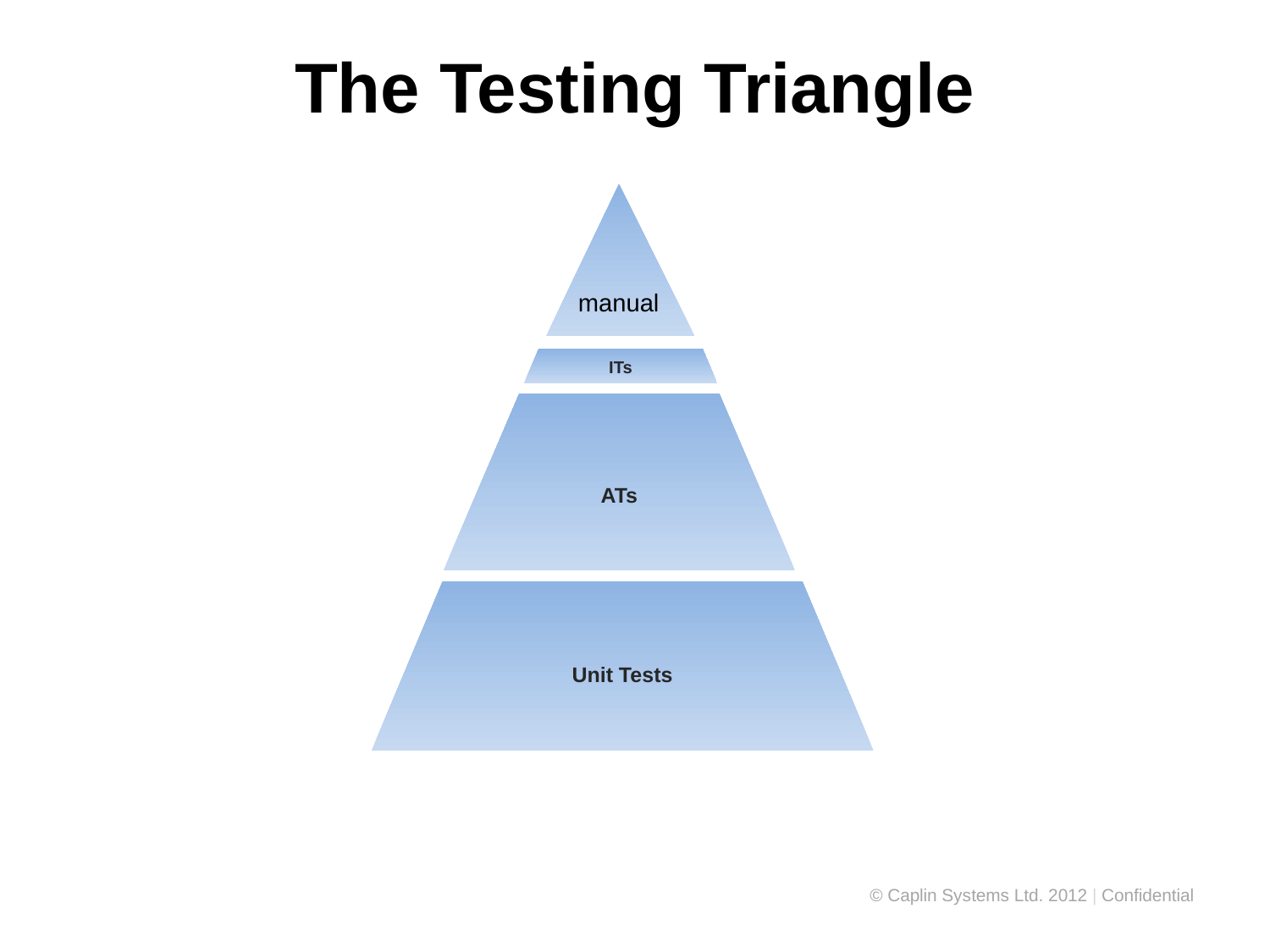

The Testing Triangle

manual
ITs
ATs
Unit Tests